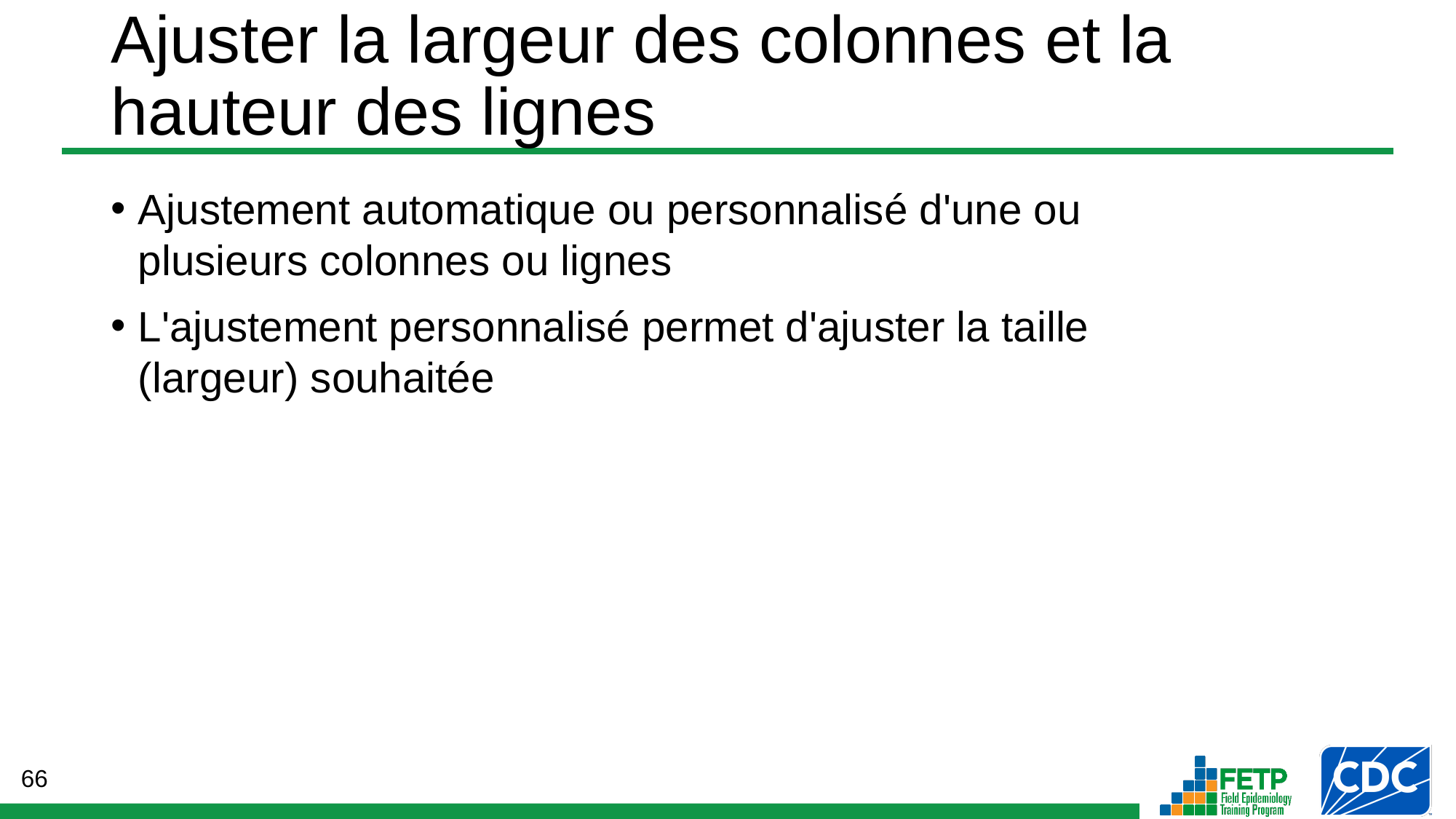

# Ajuster la largeur des colonnes et la hauteur des lignes
Ajustement automatique ou personnalisé d'une ou plusieurs colonnes ou lignes
L'ajustement personnalisé permet d'ajuster la taille (largeur) souhaitée